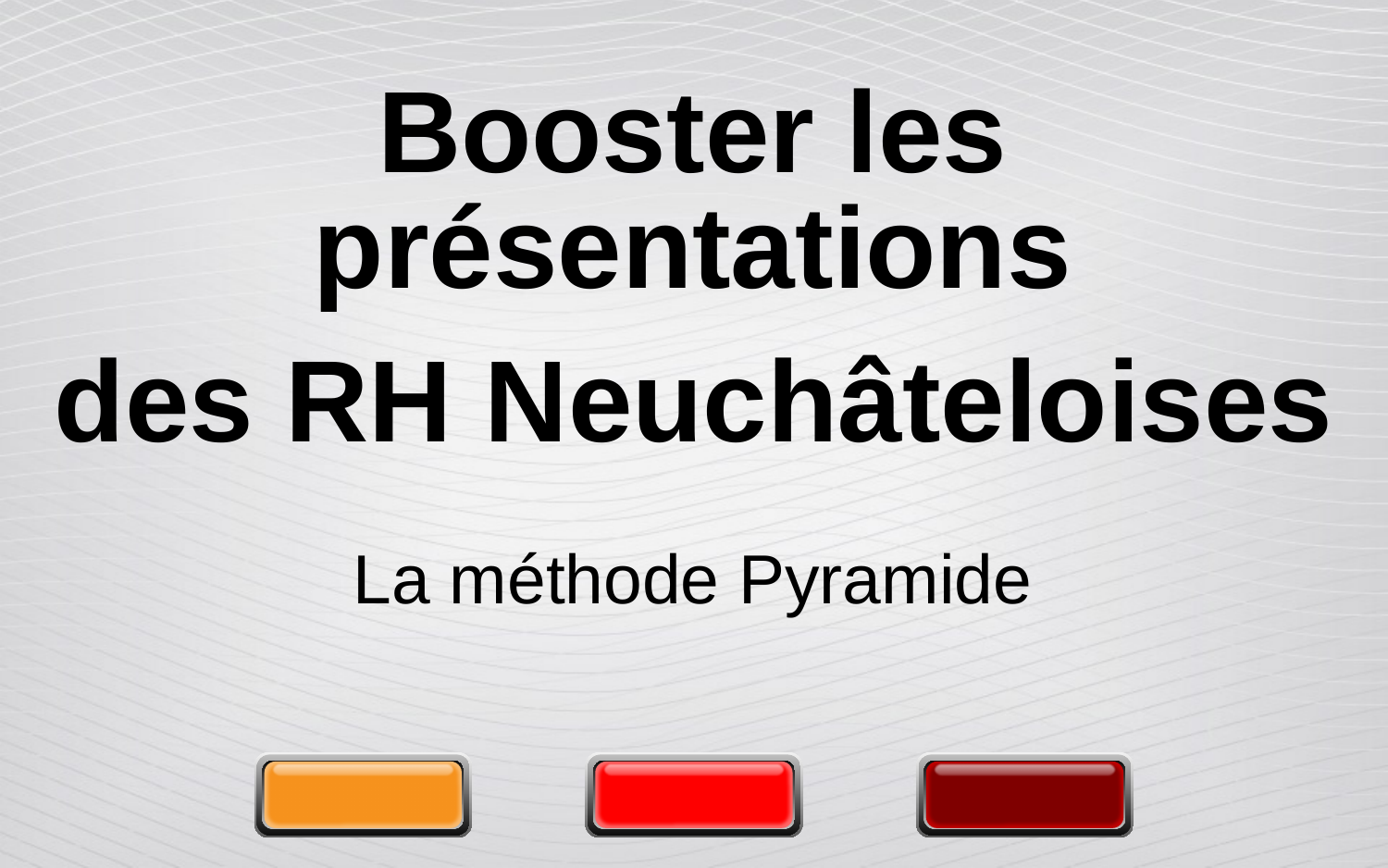

Booster les présentations
des RH Neuchâteloises
La méthode Pyramide